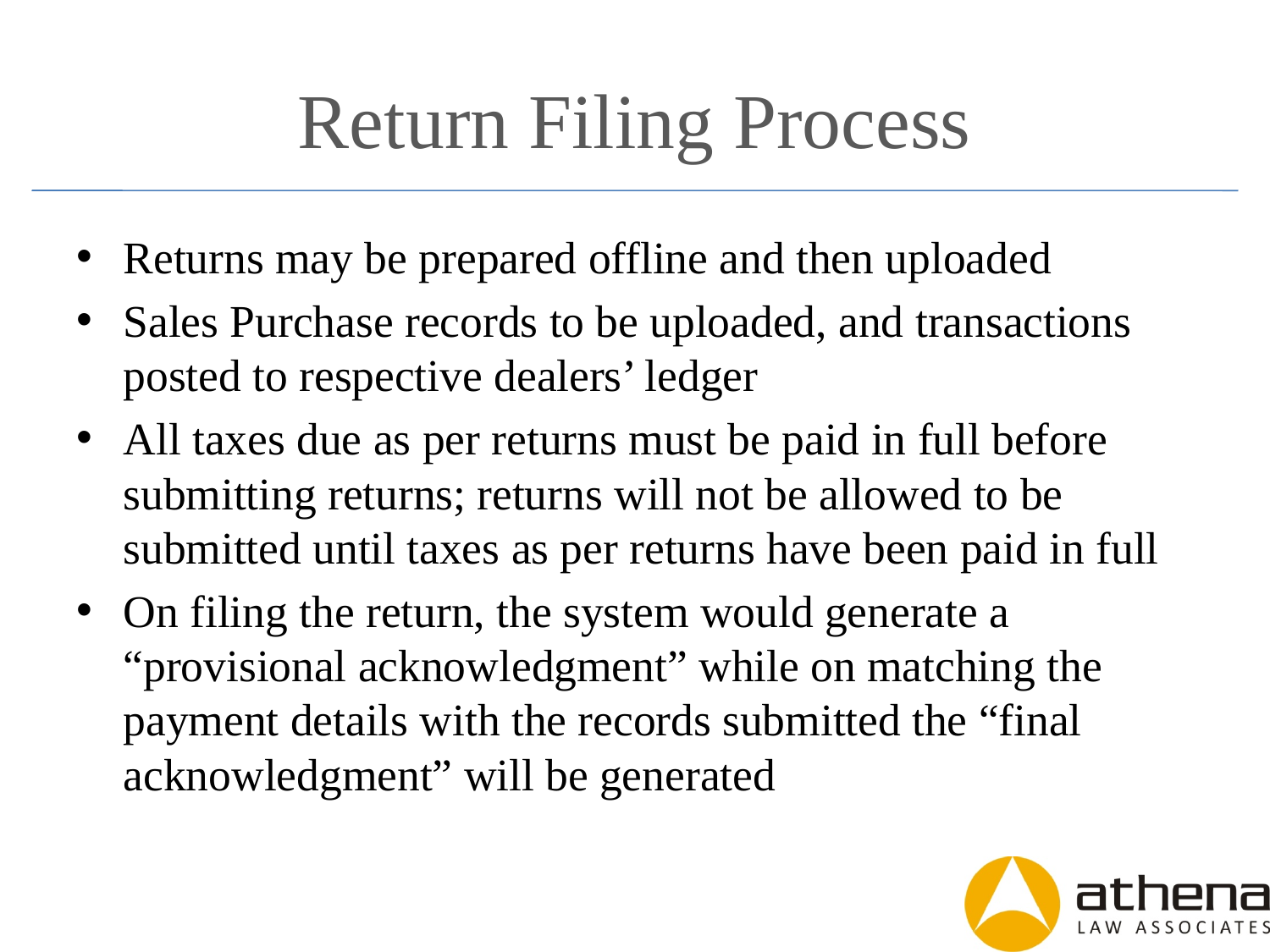

# Return Filing Process
Returns may be prepared offline and then uploaded
Sales Purchase records to be uploaded, and transactions posted to respective dealers’ ledger
All taxes due as per returns must be paid in full before submitting returns; returns will not be allowed to be submitted until taxes as per returns have been paid in full
On filing the return, the system would generate a “provisional acknowledgment” while on matching the payment details with the records submitted the “final acknowledgment” will be generated